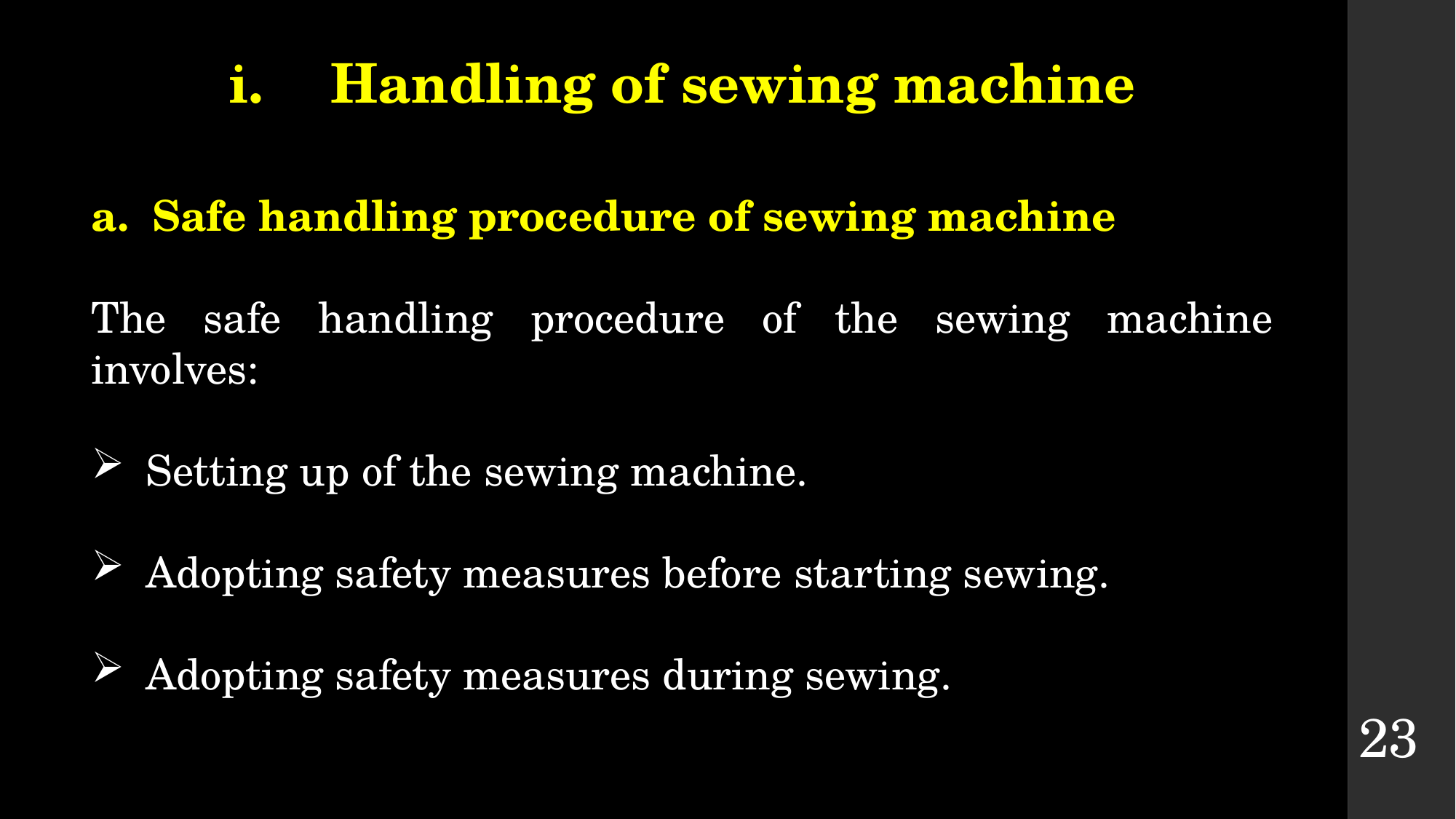

# Handling of sewing machine
Safe handling procedure of sewing machine

The safe handling procedure of the sewing machine involves:

Setting up of the sewing machine.

Adopting safety measures before starting sewing.

Adopting safety measures during sewing.
23